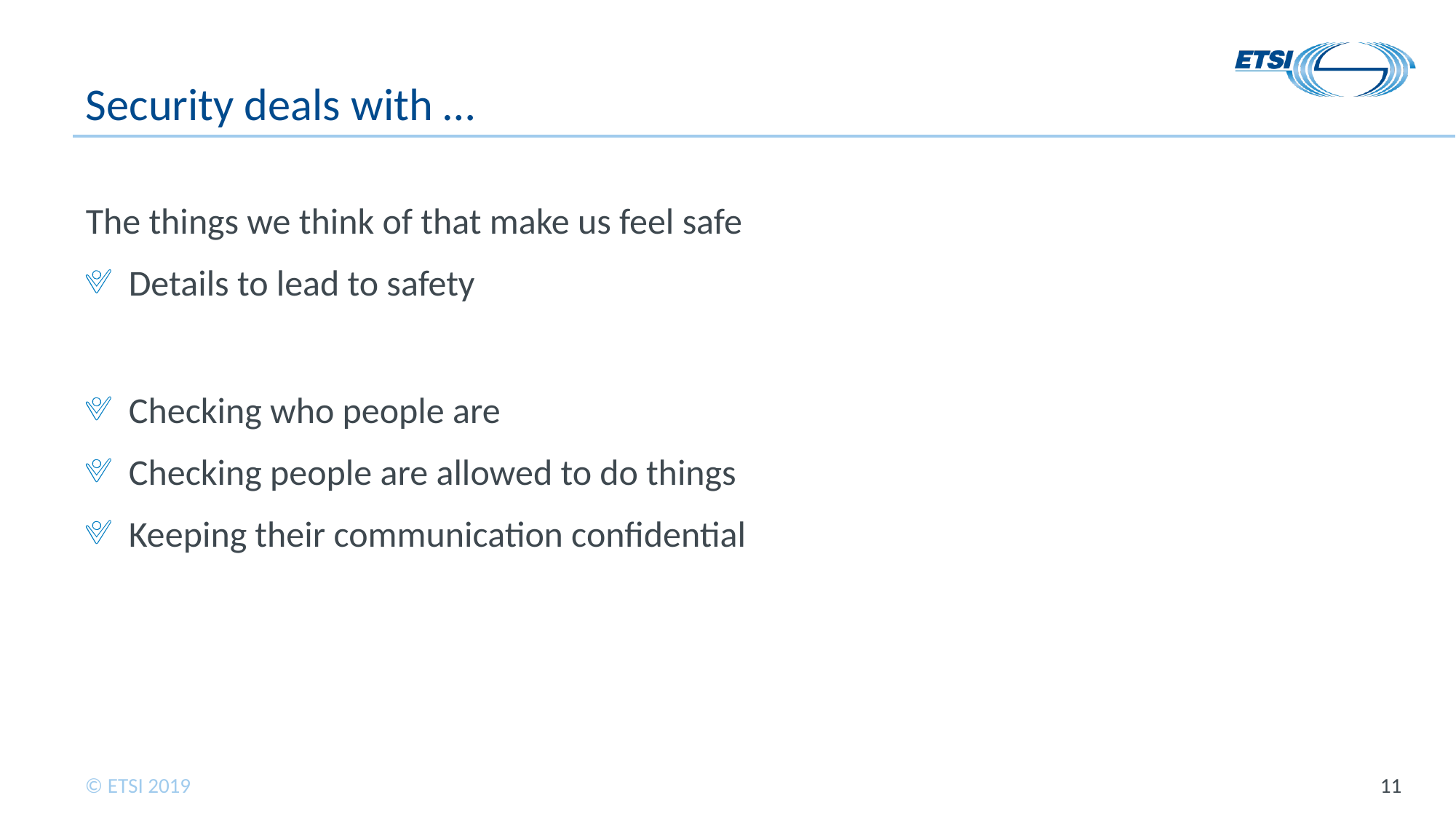

# Security deals with …
The things we think of that make us feel safe
Details to lead to safety

Checking who people are
Checking people are allowed to do things
Keeping their communication confidential